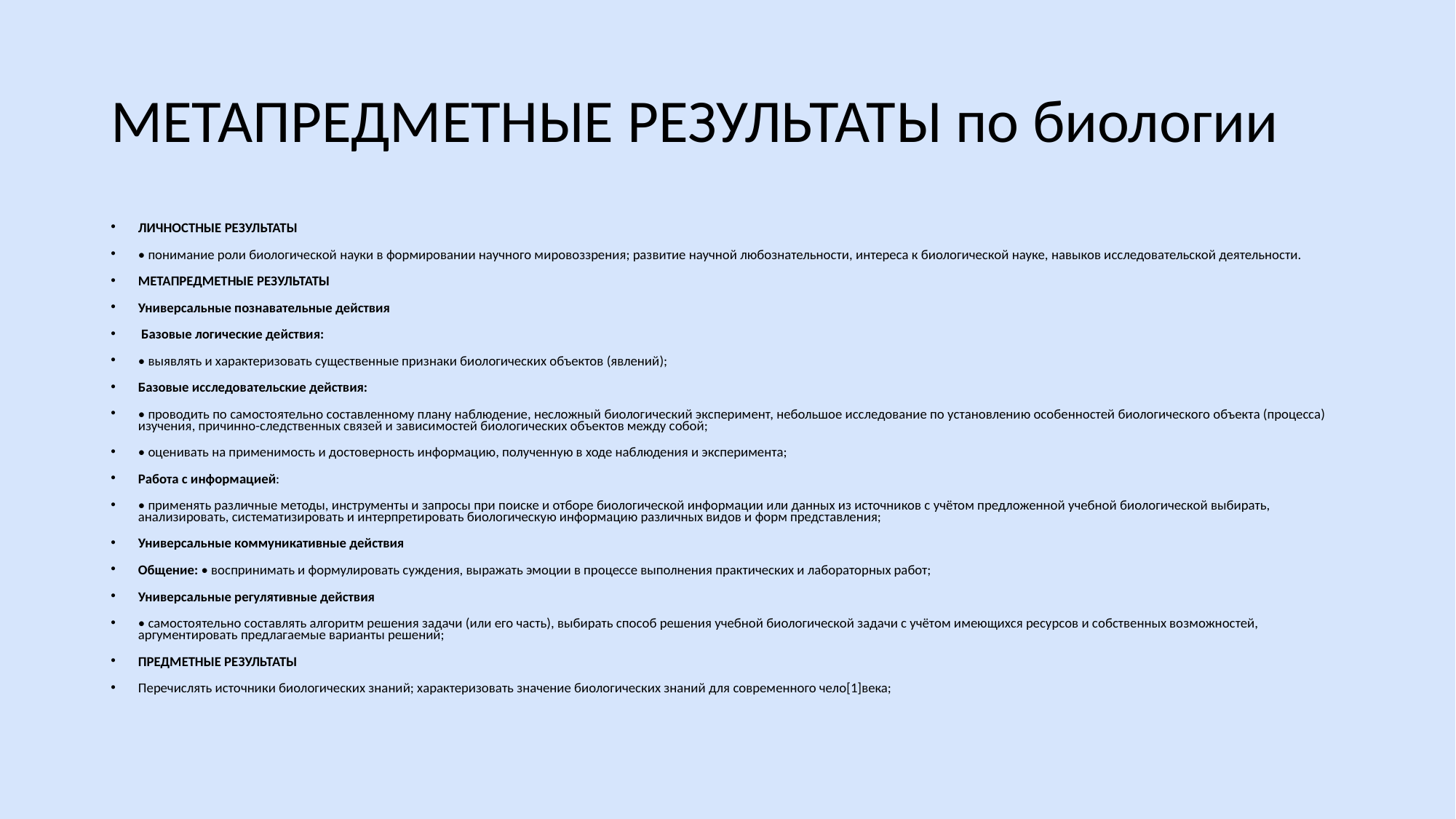

# МЕТАПРЕДМЕТНЫЕ РЕЗУЛЬТАТЫ по биологии
ЛИЧНОСТНЫЕ РЕЗУЛЬТАТЫ
• понимание роли биологической науки в формировании научного мировоззрения; развитие научной любознательности, интереса к биологической науке, навыков исследовательской деятельности.
МЕТАПРЕДМЕТНЫЕ РЕЗУЛЬТАТЫ
Универсальные познавательные действия
 Базовые логические действия:
• выявлять и характеризовать существенные признаки биологических объектов (явлений);
Базовые исследовательские действия:
• проводить по самостоятельно составленному плану наблюдение, несложный биологический эксперимент, небольшое исследование по установлению особенностей биологического объекта (процесса) изучения, причинно-следственных связей и зависимостей биологических объектов между собой;
• оценивать на применимость и достоверность информацию, полученную в ходе наблюдения и эксперимента;
Работа с информацией:
• применять различные методы, инструменты и запросы при поиске и отборе биологической информации или данных из источников с учётом предложенной учебной биологической выбирать, анализировать, систематизировать и интерпретировать биологическую информацию различных видов и форм представления;
Универсальные коммуникативные действия
Общение: • воспринимать и формулировать суждения, выражать эмоции в процессе выполнения практических и лабораторных работ;
Универсальные регулятивные действия
• самостоятельно составлять алгоритм решения задачи (или его часть), выбирать способ решения учебной биологической задачи с учётом имеющихся ресурсов и собственных возможностей, аргументировать предлагаемые варианты решений;
ПРЕДМЕТНЫЕ РЕЗУЛЬТАТЫ
Перечислять источники биологических знаний; характеризовать значение биологических знаний для современного чело[1]века;